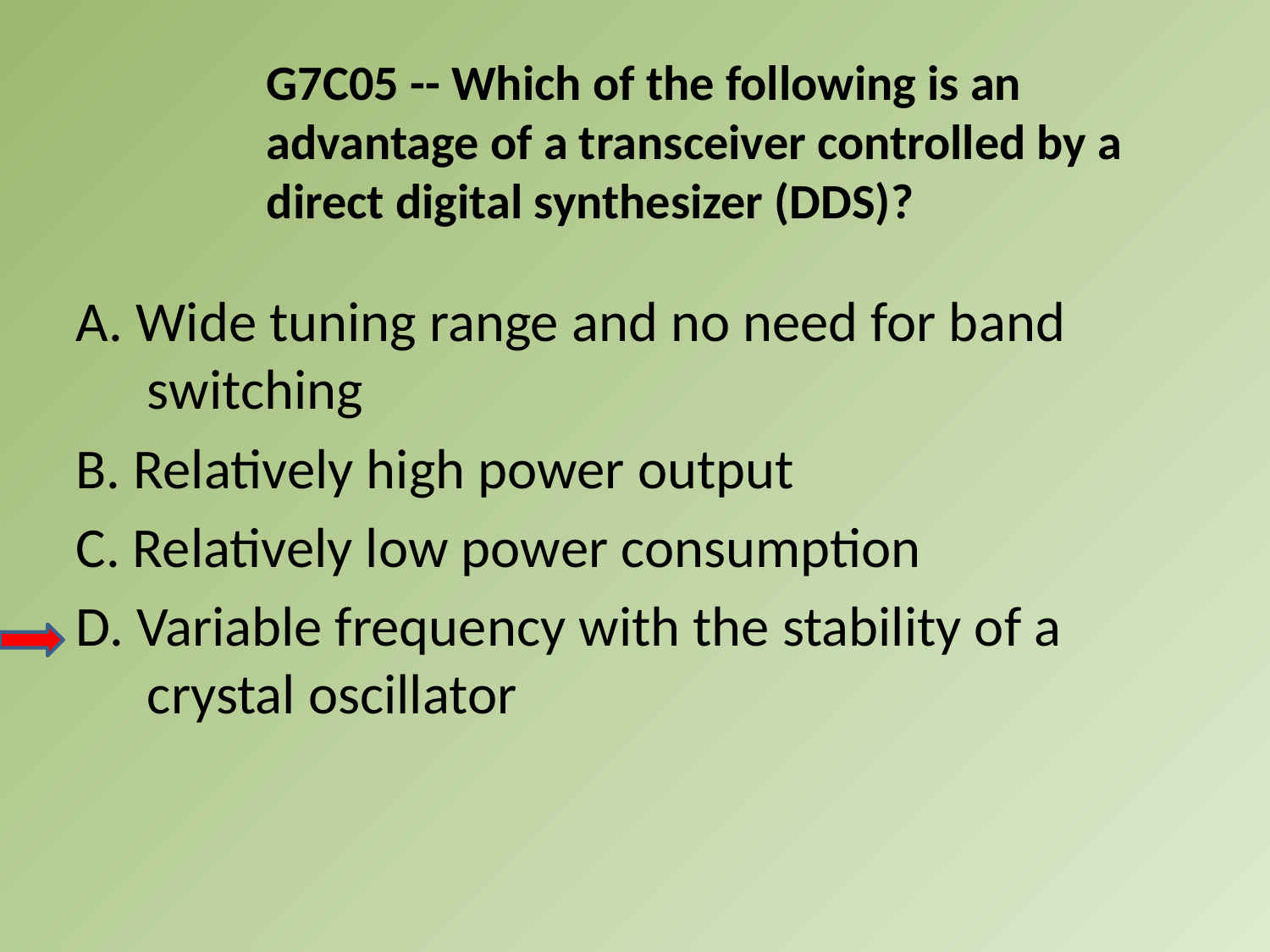

G7C05 -- Which of the following is an advantage of a transceiver controlled by a direct digital synthesizer (DDS)?
A. Wide tuning range and no need for band switching
B. Relatively high power output
C. Relatively low power consumption
D. Variable frequency with the stability of a crystal oscillator